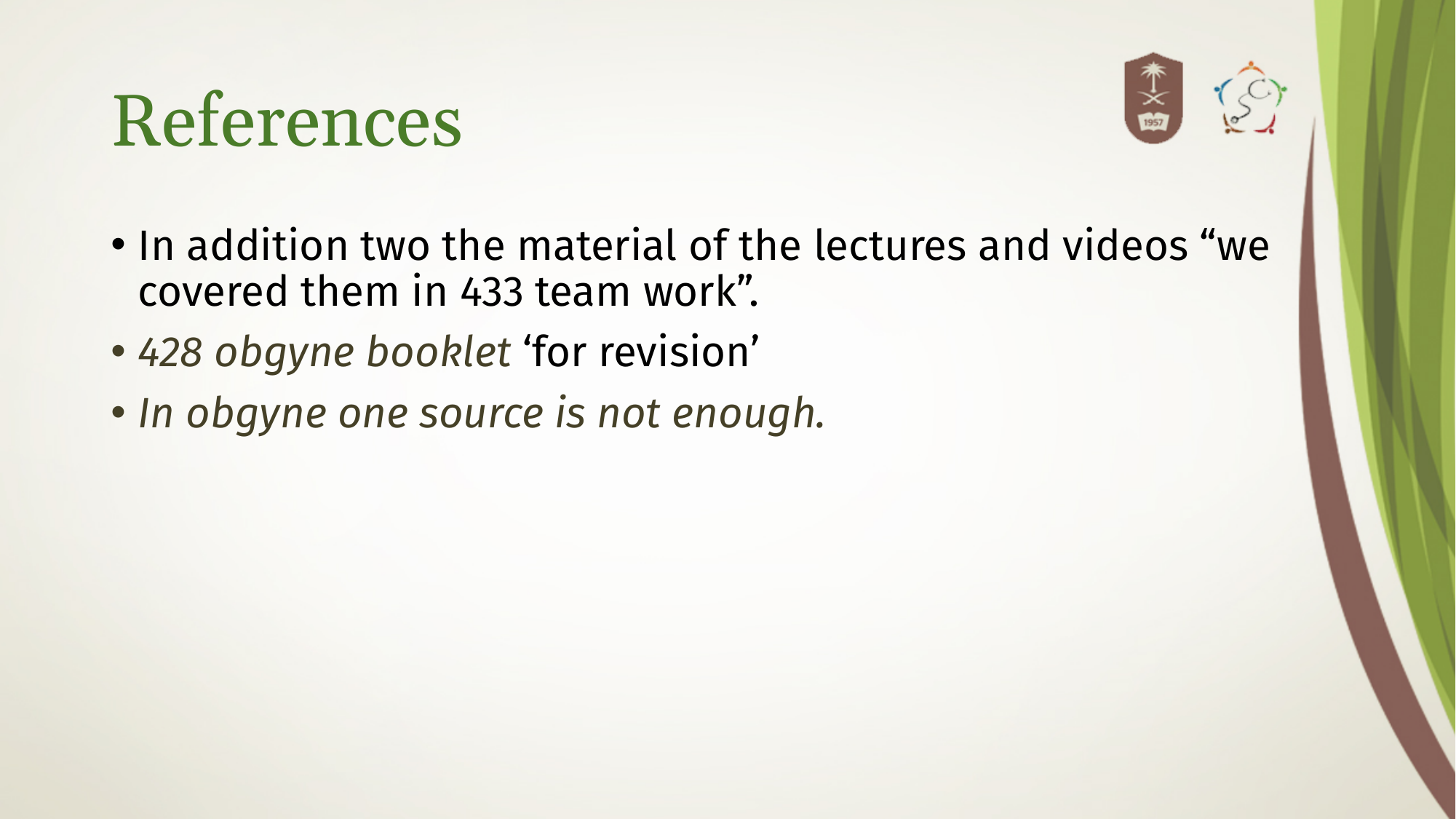

# References
In addition two the material of the lectures and videos “we covered them in 433 team work”.
428 obgyne booklet ‘for revision’
In obgyne one source is not enough.